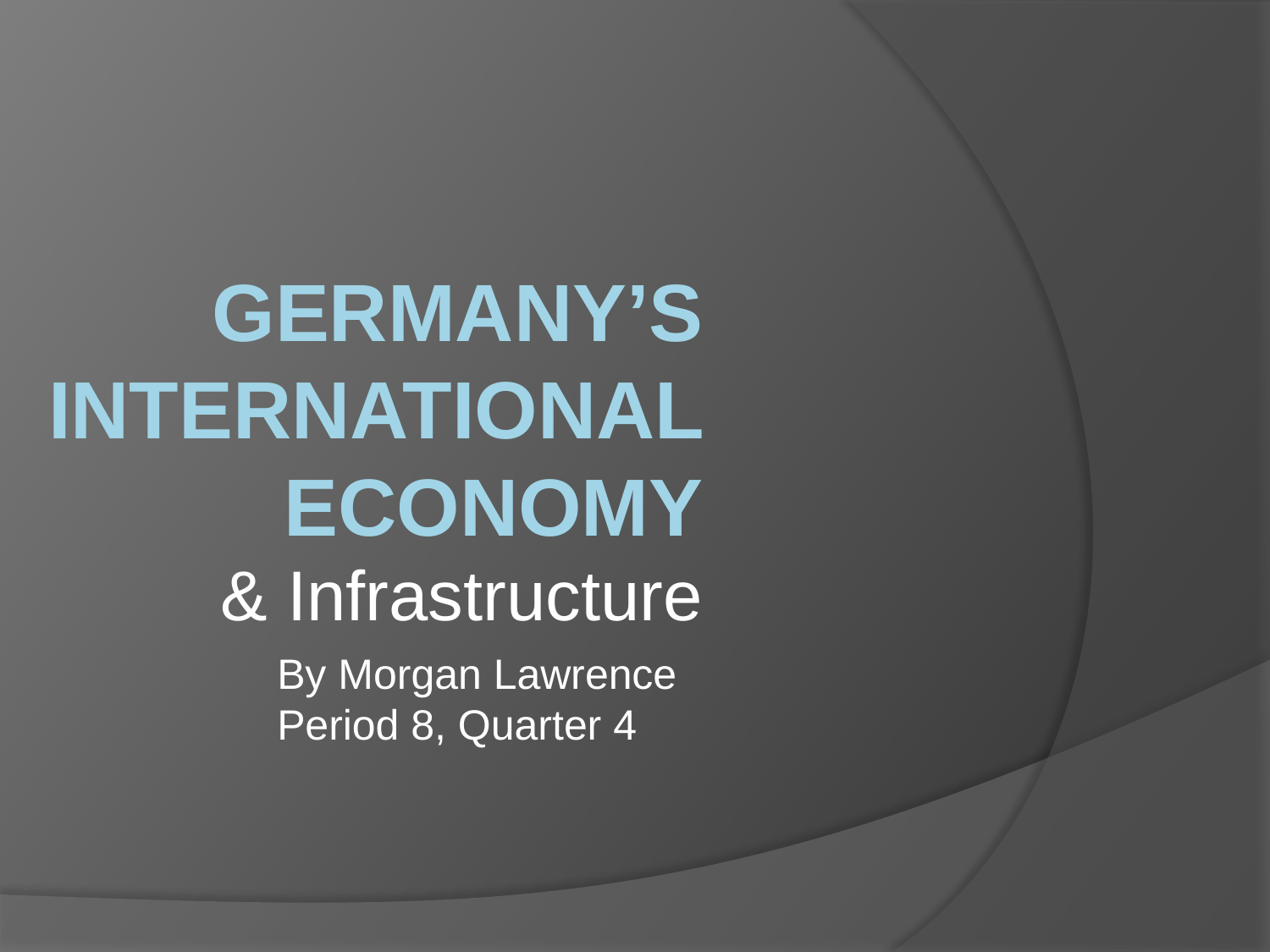

# Germany’s International economy
 & Infrastructure
By Morgan Lawrence
Period 8, Quarter 4